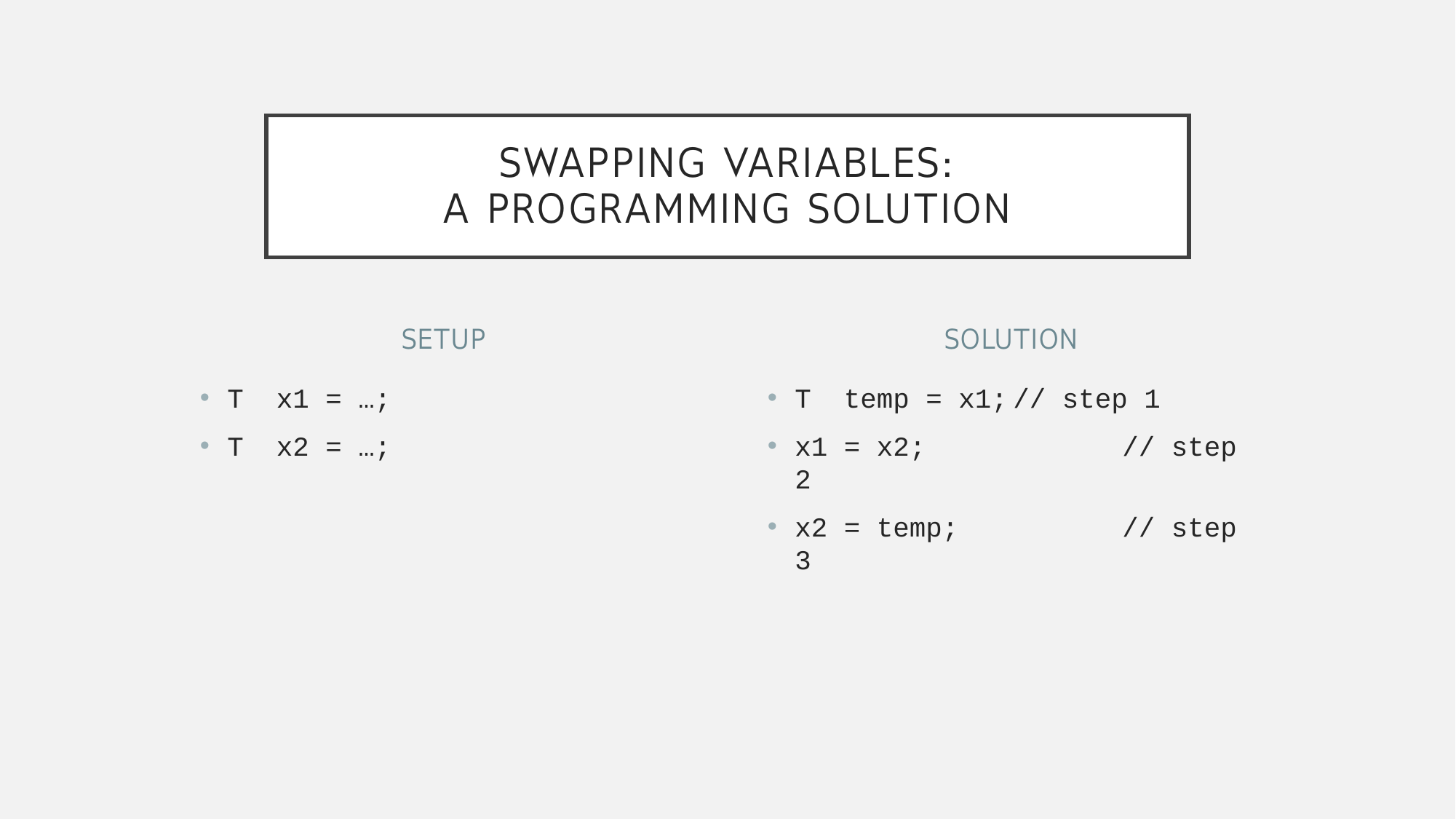

# Swapping Variables: A Programming Solution
Setup
Solution
T  x1 = …;
T  x2 = …;
T  temp = x1;	// step 1
x1 = x2;		// step 2
x2 = temp;		// step 3